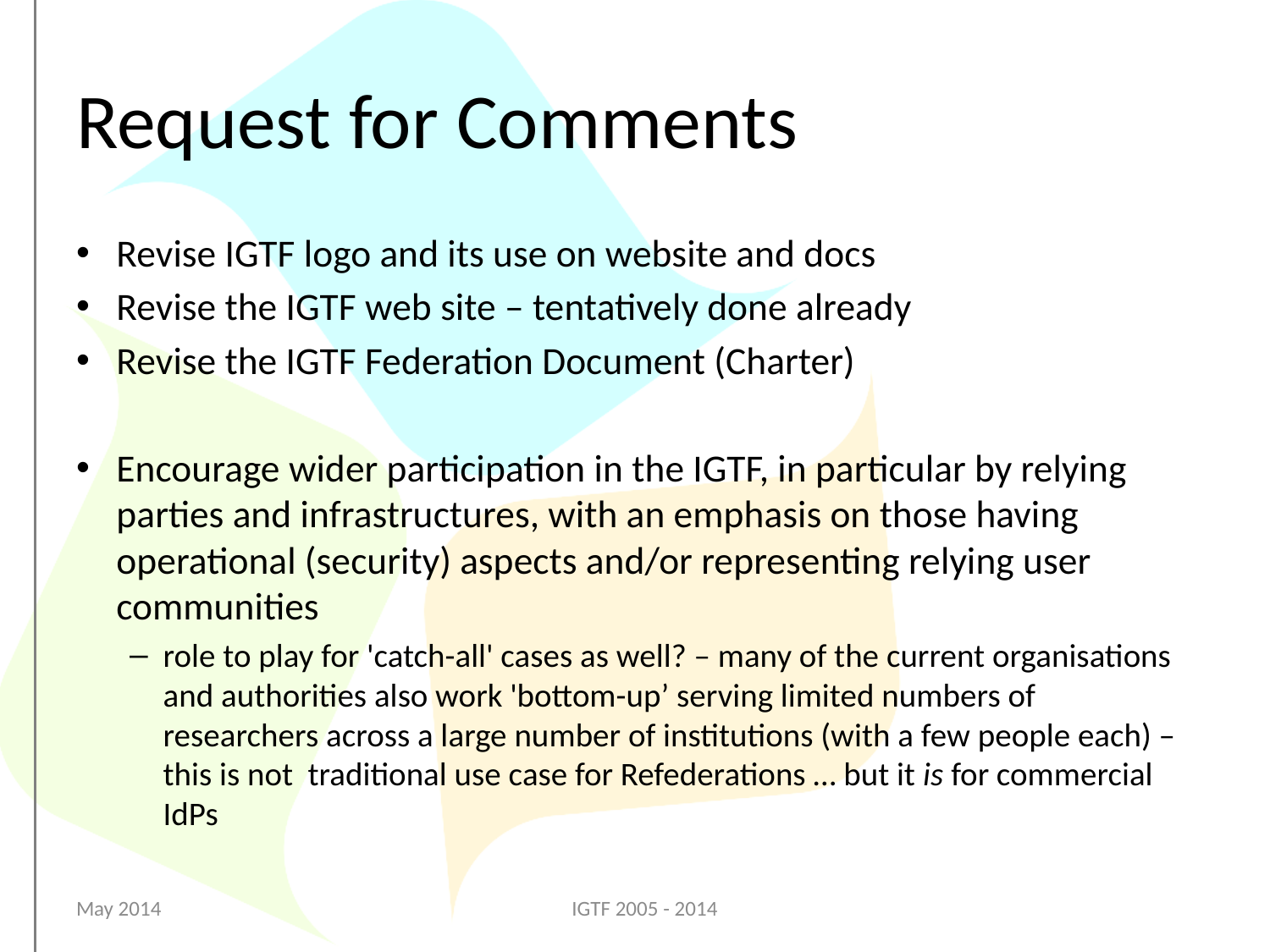

# Request for Comments
Revise IGTF logo and its use on website and docs
Revise the IGTF web site – tentatively done already
Revise the IGTF Federation Document (Charter)

Encourage wider participation in the IGTF, in particular by relying parties and infrastructures, with an emphasis on those having operational (security) aspects and/or representing relying user communities
role to play for 'catch-all' cases as well? – many of the current organisations and authorities also work 'bottom-up’ serving limited numbers of researchers across a large number of institutions (with a few people each) –
this is not  traditional use case for Refederations … but it is for commercial IdPs

May 2014
IGTF 2005 - 2014